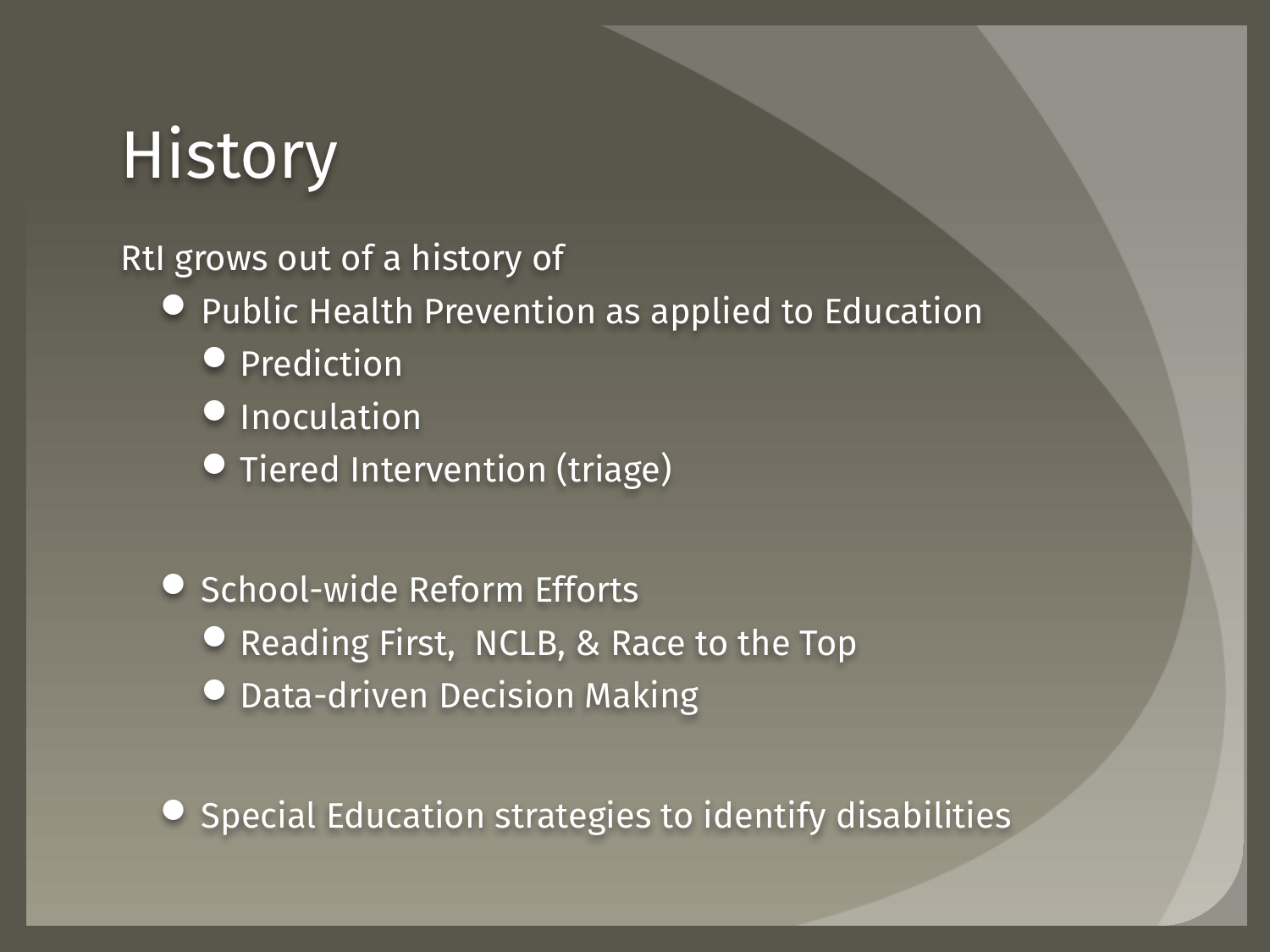

# History
RtI grows out of a history of
Public Health Prevention as applied to Education
Prediction
Inoculation
Tiered Intervention (triage)

School-wide Reform Efforts
Reading First,  NCLB, & Race to the Top
Data-driven Decision Making

Special Education strategies to identify disabilities